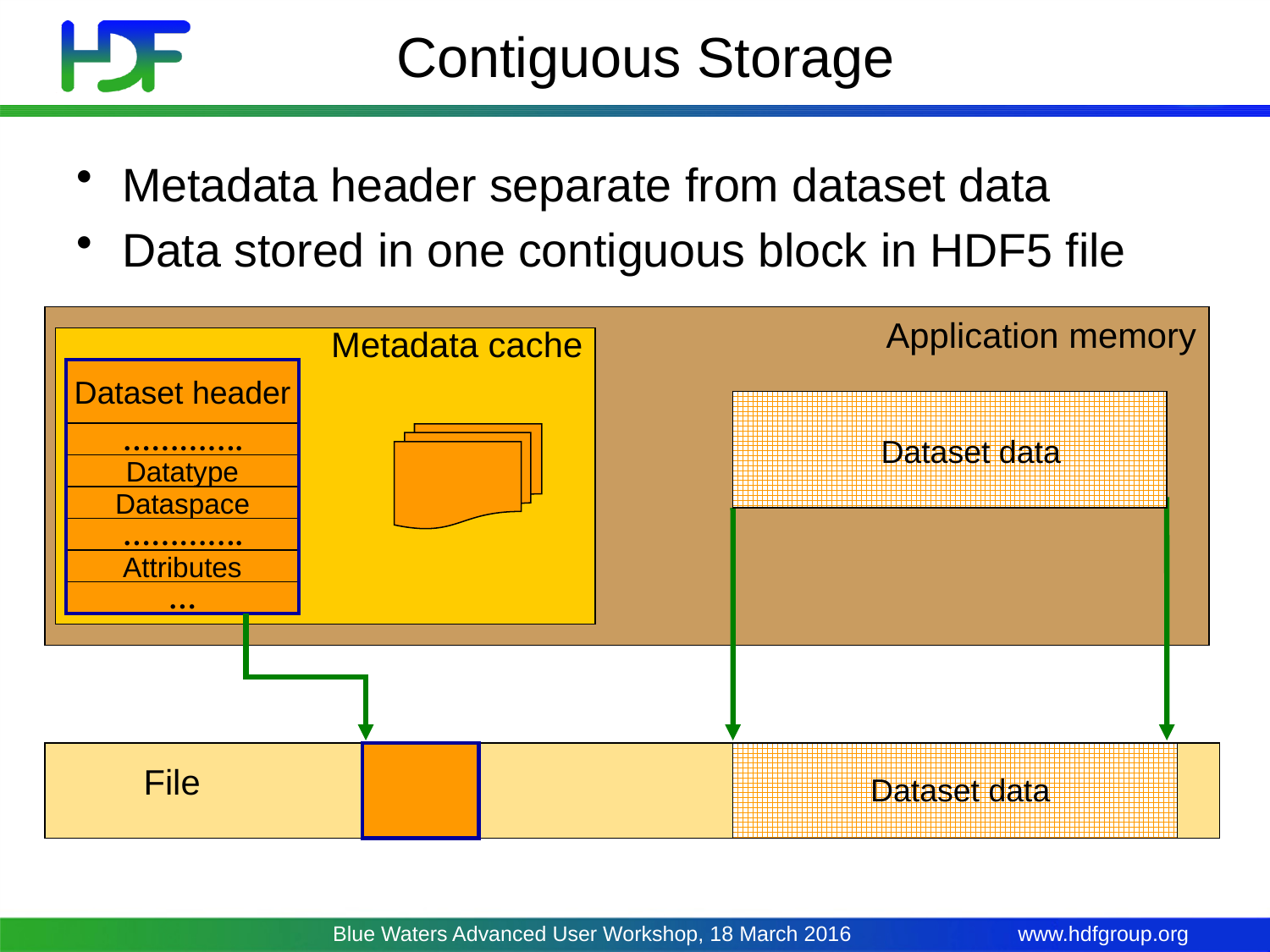

# Contiguous Storage
Metadata header separate from dataset data
Data stored in one contiguous block in HDF5 file

Application memory
Metadata cache
Dataset header

………….

Dataset data
Datatype
Dataspace

………….
Attributes
…

File
Dataset data
Blue Waters Advanced User Workshop, 18 March 2016